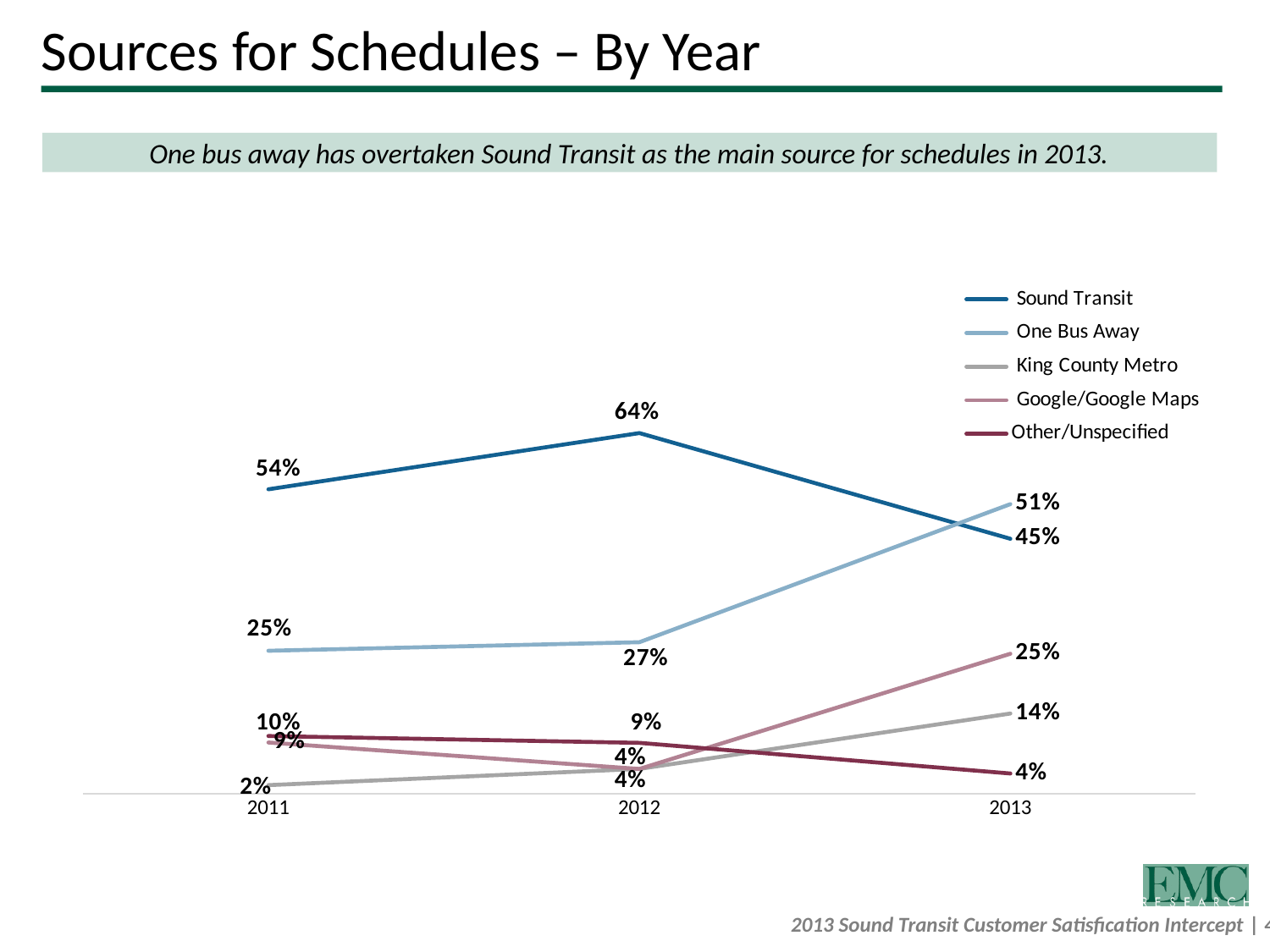

# Sources for Schedules – By Year
One bus away has overtaken Sound Transit as the main source for schedules in 2013.

### Chart

| Category |  Sound Transit |  One Bus Away |  King County Metro |  Google/Google Maps | Other/Unspecified |
|---|---|---|---|---|---|
| 2011 | 0.5391224946010514 | 0.2530849001388263 | 0.015057366536421297 | 0.09060551159622374 | 0.10212964034708304 |
| 2012 | 0.6387641662474316 | 0.26826309865049713 | 0.04385393924908346 | 0.043767787398051455 | 0.09 |
| 2013 | 0.45141819160045976 | 0.5128858597848958 | 0.1418992007464842 | 0.24777215106797432 | 0.03569740741512906 |